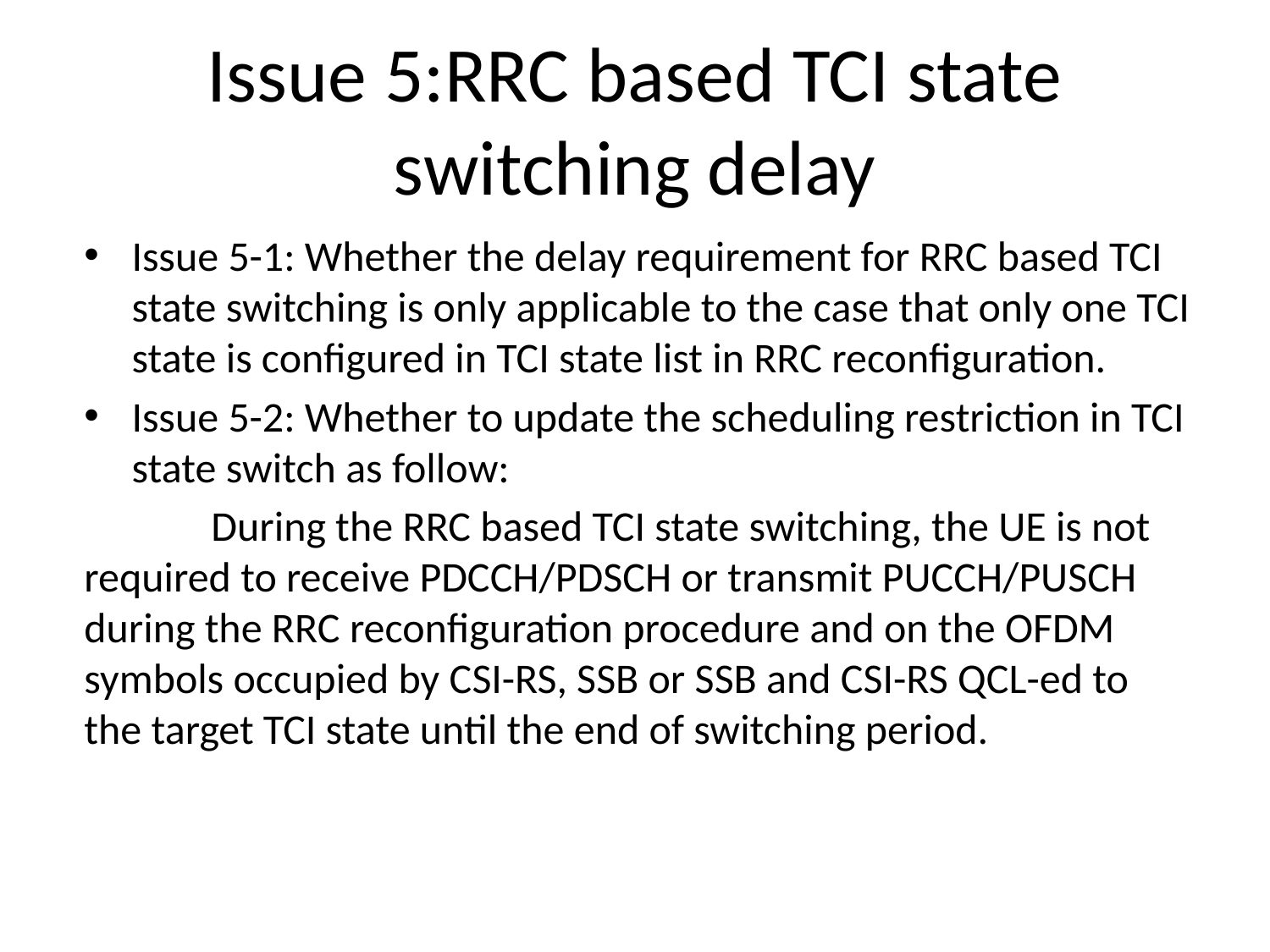

# Issue 5:RRC based TCI state switching delay
Issue 5-1: Whether the delay requirement for RRC based TCI state switching is only applicable to the case that only one TCI state is configured in TCI state list in RRC reconfiguration.
Issue 5-2: Whether to update the scheduling restriction in TCI state switch as follow:
	During the RRC based TCI state switching, the UE is not required to receive PDCCH/PDSCH or transmit PUCCH/PUSCH during the RRC reconfiguration procedure and on the OFDM symbols occupied by CSI-RS, SSB or SSB and CSI-RS QCL-ed to the target TCI state until the end of switching period.